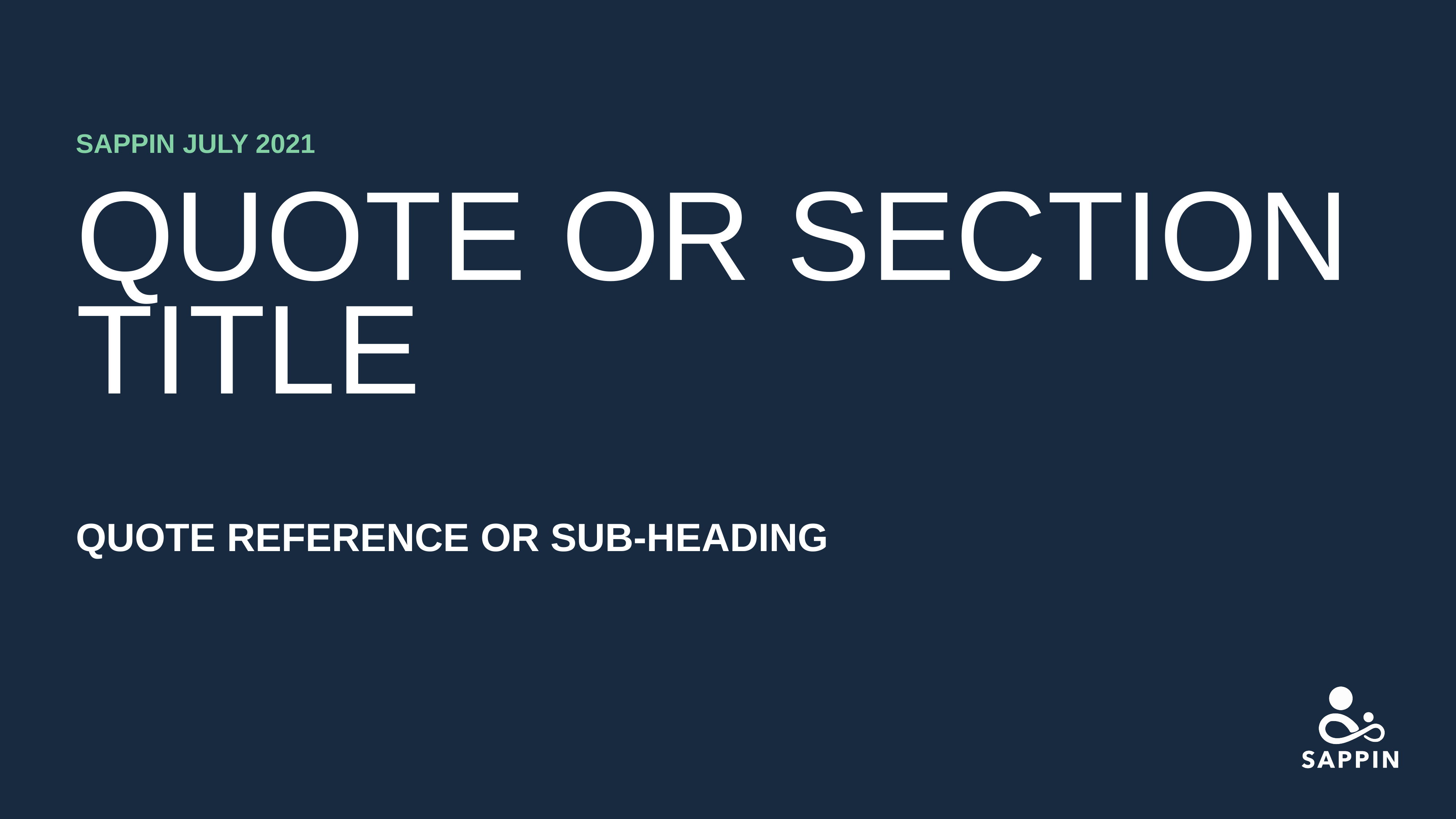

SAPPIN JULY 2021
QUOTE OR SECTION TITLE
QUOTE REFERENCE OR SUB-HEADING